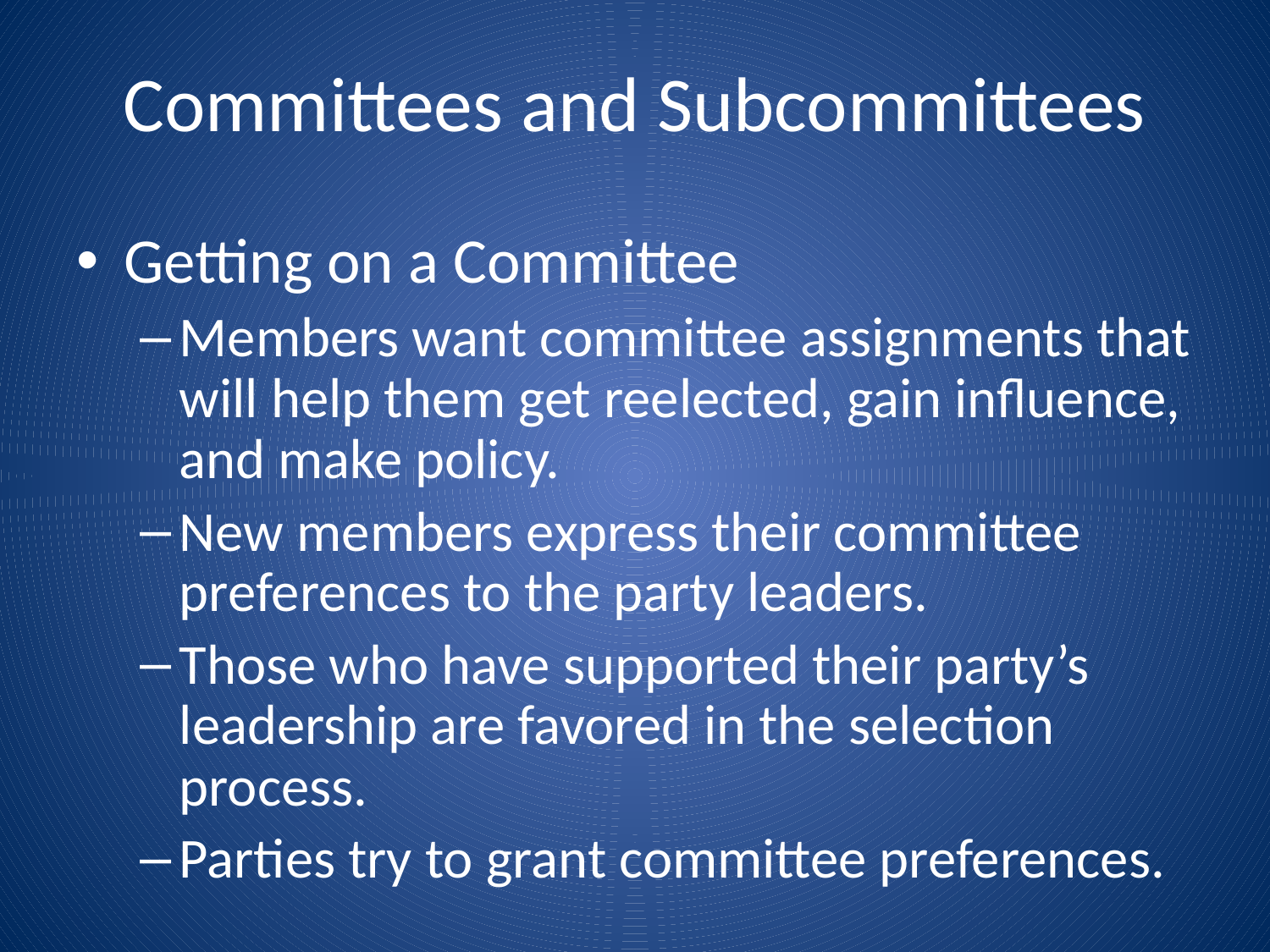

# Committees and Subcommittees
Getting on a Committee
Members want committee assignments that will help them get reelected, gain influence, and make policy.
New members express their committee preferences to the party leaders.
Those who have supported their party’s leadership are favored in the selection process.
Parties try to grant committee preferences.